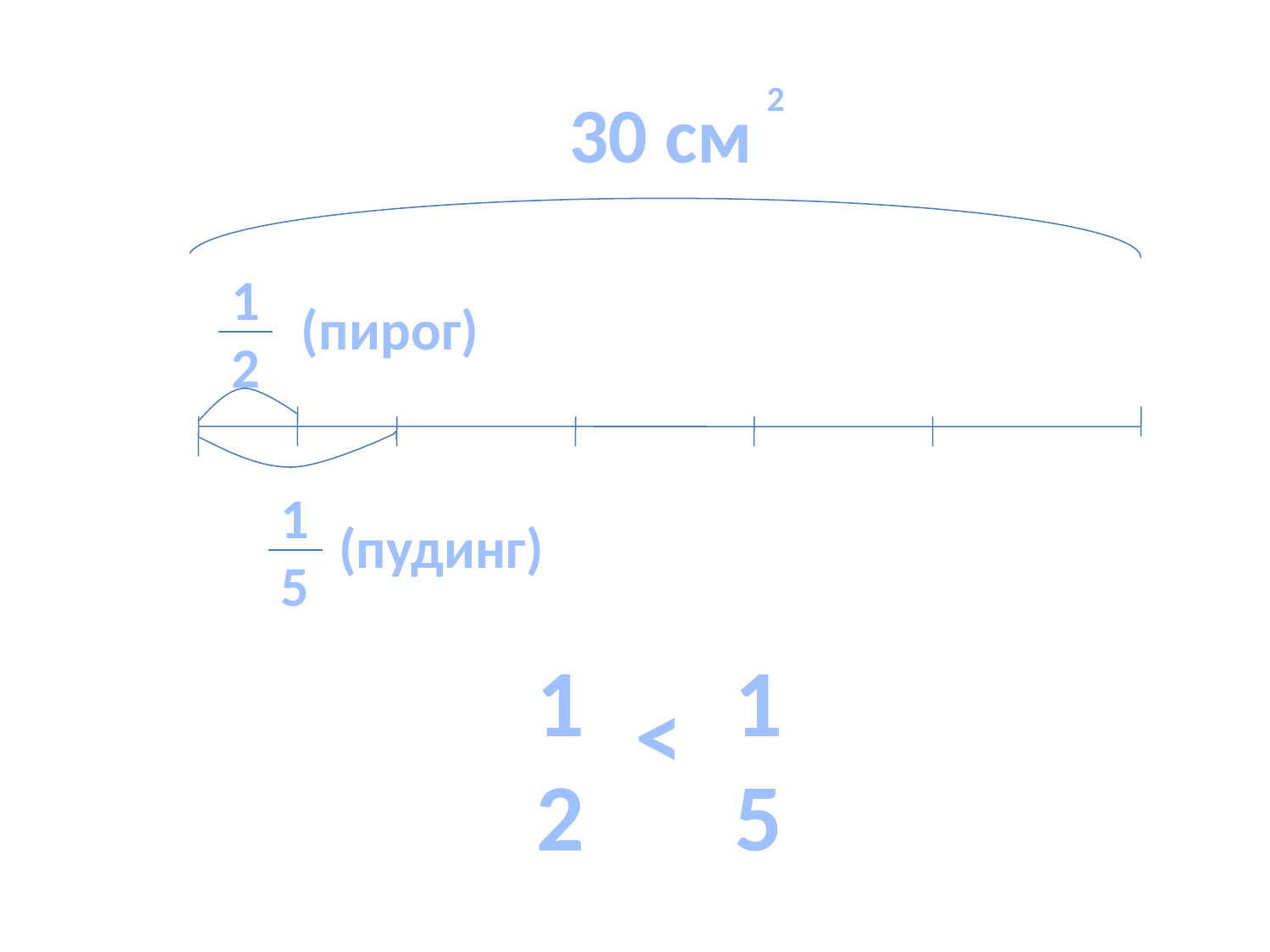

2
30 см

1
2
(пирог)

1
5
(пудинг)
1
2
1
5
<